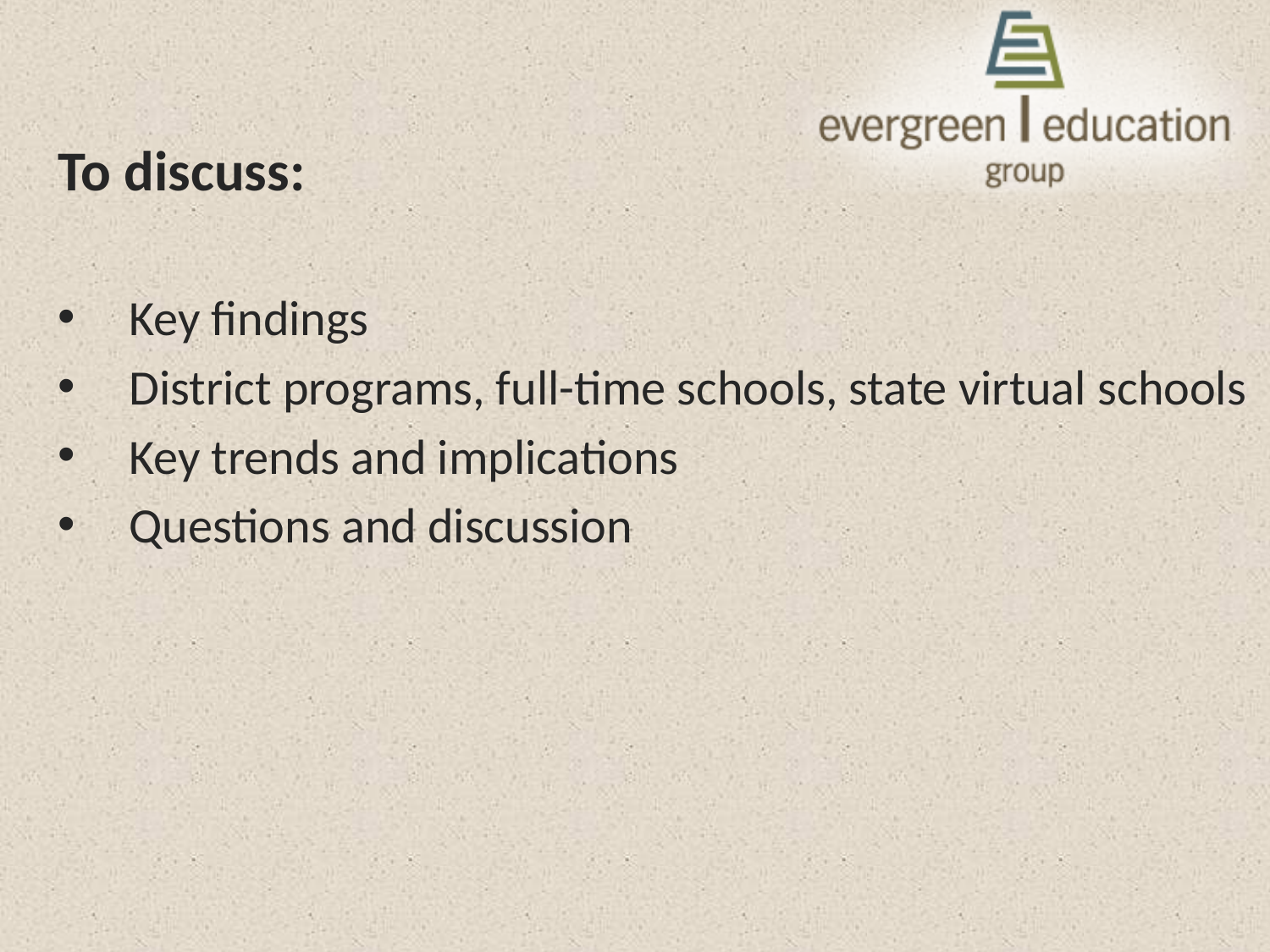

To discuss:

Key findings
District programs, full-time schools, state virtual schools
Key trends and implications
Questions and discussion